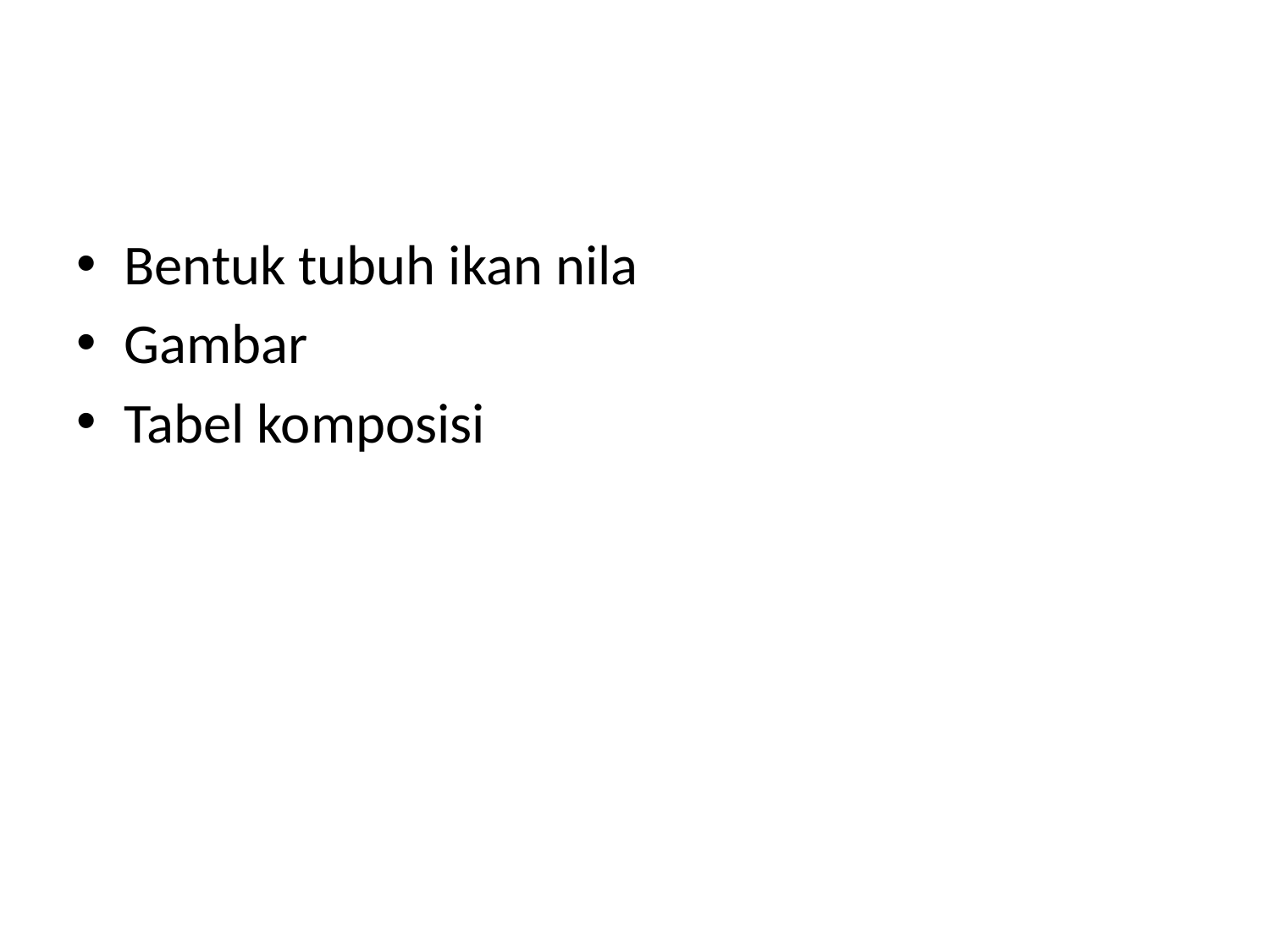

#
Bentuk tubuh ikan nila
Gambar
Tabel komposisi